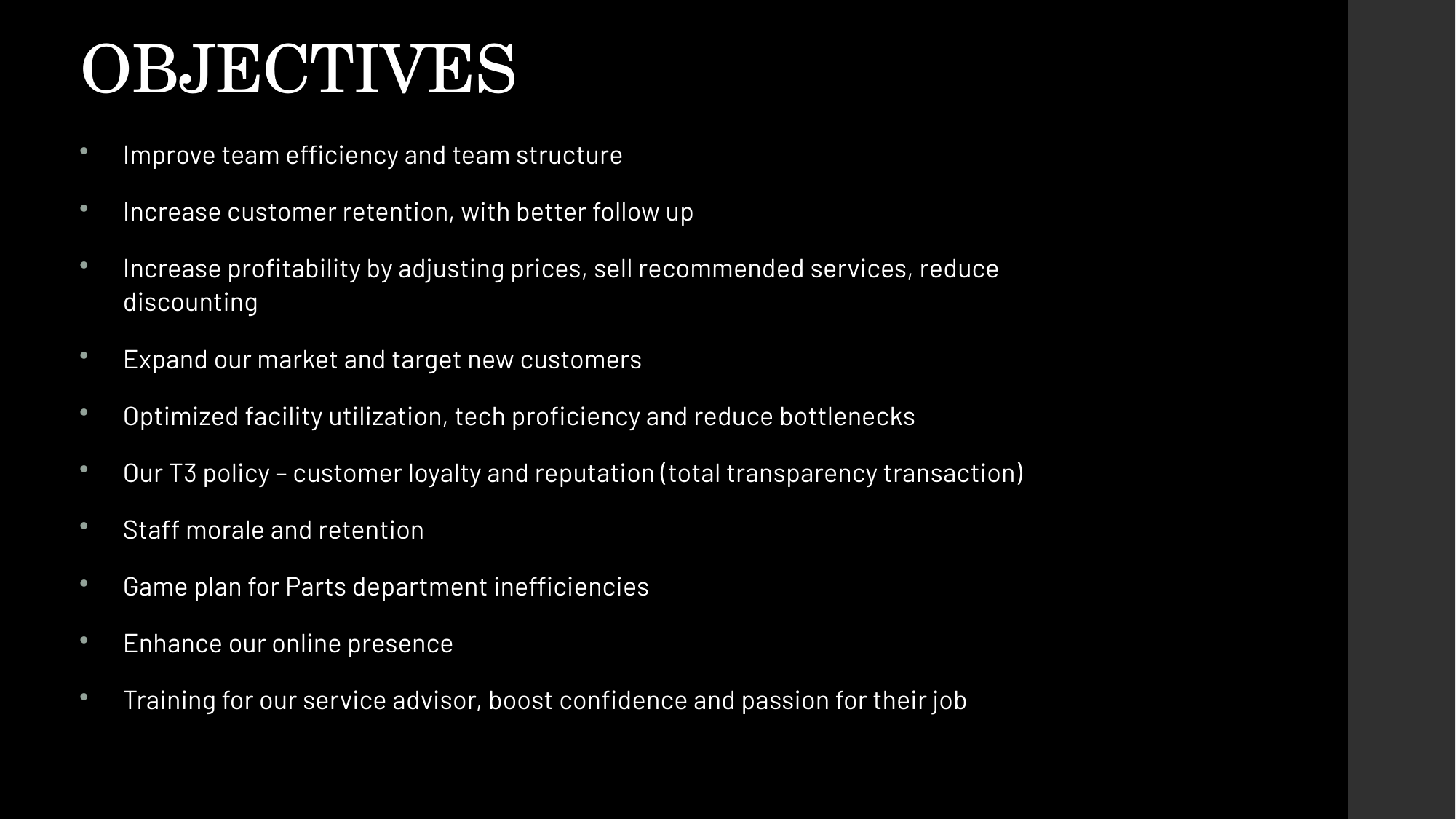

# OBJECTIVES
Improve team efficiency and team structure
Increase customer retention, with better follow up
Increase profitability by adjusting prices, sell recommended services, reduce discounting
Expand our market and target new customers
Optimized facility utilization, tech proficiency and reduce bottlenecks
Our T3 policy – customer loyalty and reputation (total transparency transaction)
Staff morale and retention
Game plan for Parts department inefficiencies
Enhance our online presence
Training for our service advisor, boost confidence and passion for their job